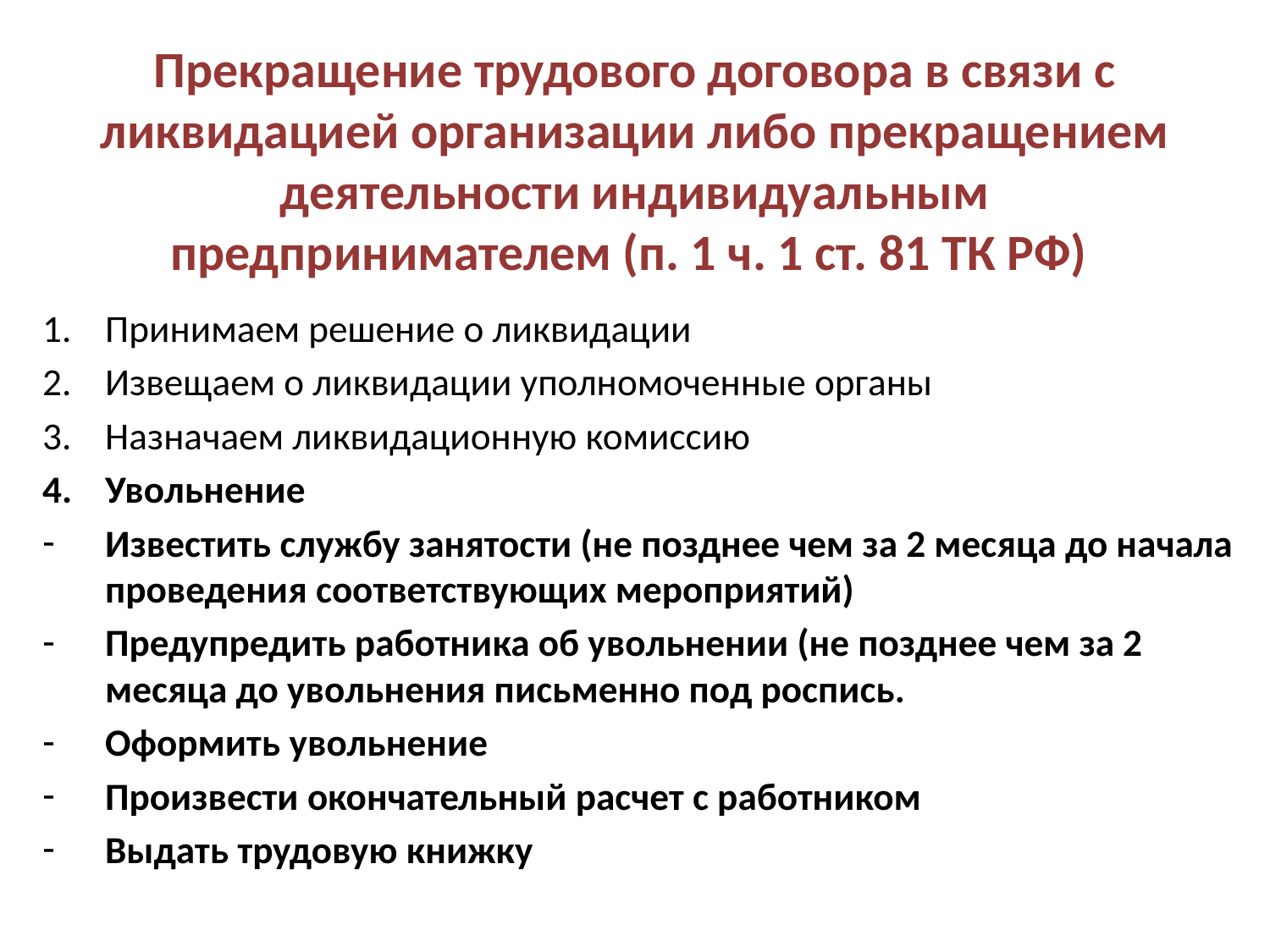

# Прекращение трудового договора в связи с ликвидацией организации либо прекращением деятельности индивидуальным предпринимателем (п. 1 ч. 1 ст. 81 ТК РФ)
Принимаем решение о ликвидации
Извещаем о ликвидации уполномоченные органы
Назначаем ликвидационную комиссию
Увольнение
Известить службу занятости (не позднее чем за 2 месяца до начала проведения соответствующих мероприятий)
Предупредить работника об увольнении (не позднее чем за 2 месяца до увольнения письменно под роспись.
Оформить увольнение
Произвести окончательный расчет с работником
Выдать трудовую книжку